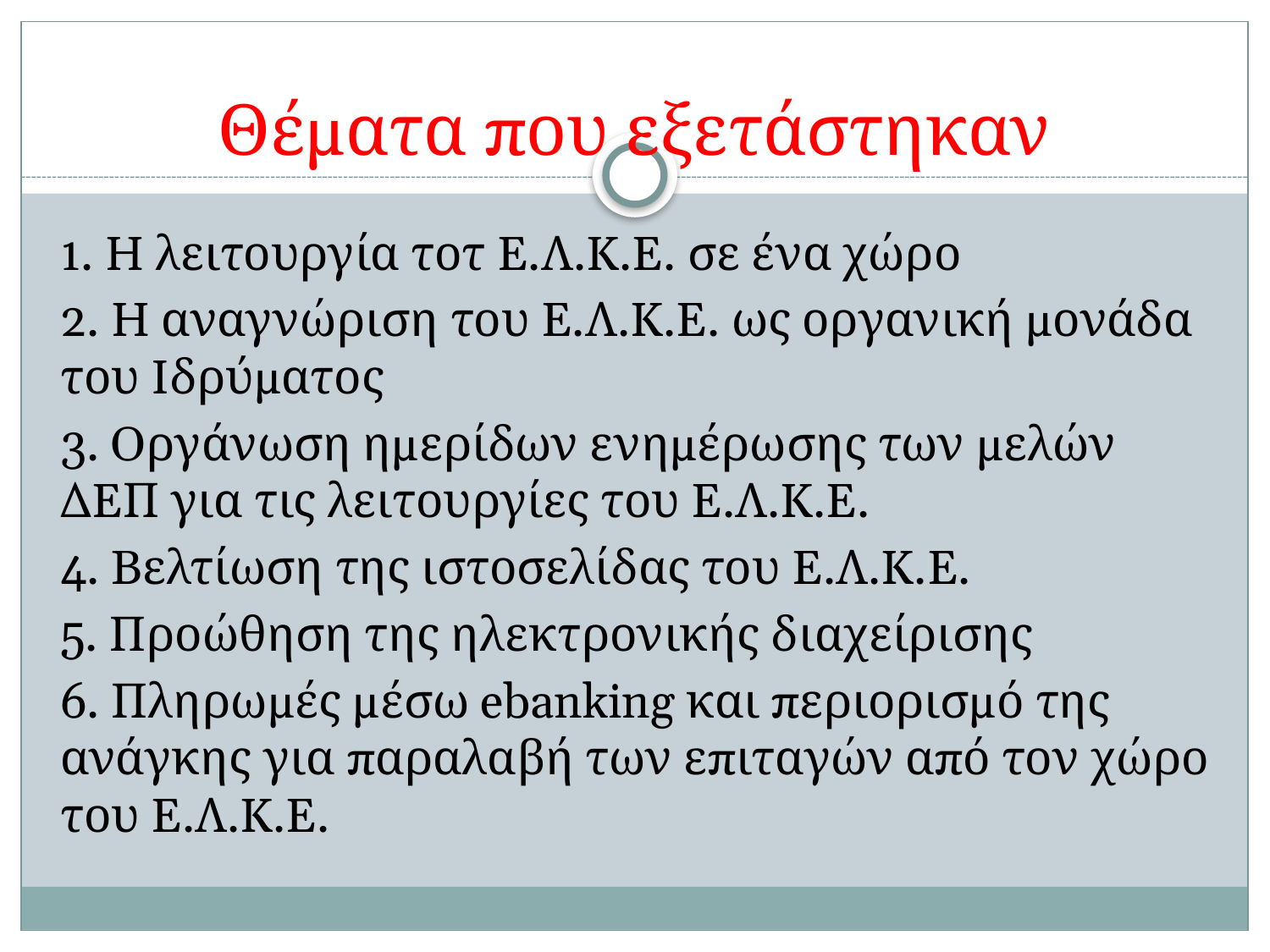

# Θέματα που εξετάστηκαν
1. Η λειτουργία τοτ Ε.Λ.Κ.Ε. σε ένα χώρο
2. Η αναγνώριση του Ε.Λ.Κ.Ε. ως οργανική μονάδα του Ιδρύματος
3. Οργάνωση ημερίδων ενημέρωσης των μελών ΔΕΠ για τις λειτουργίες του Ε.Λ.Κ.Ε.
4. Βελτίωση της ιστοσελίδας του Ε.Λ.Κ.Ε.
5. Προώθηση της ηλεκτρονικής διαχείρισης
6. Πληρωμές μέσω ebanking και περιορισμό της ανάγκης για παραλαβή των επιταγών από τον χώρο του Ε.Λ.Κ.Ε.